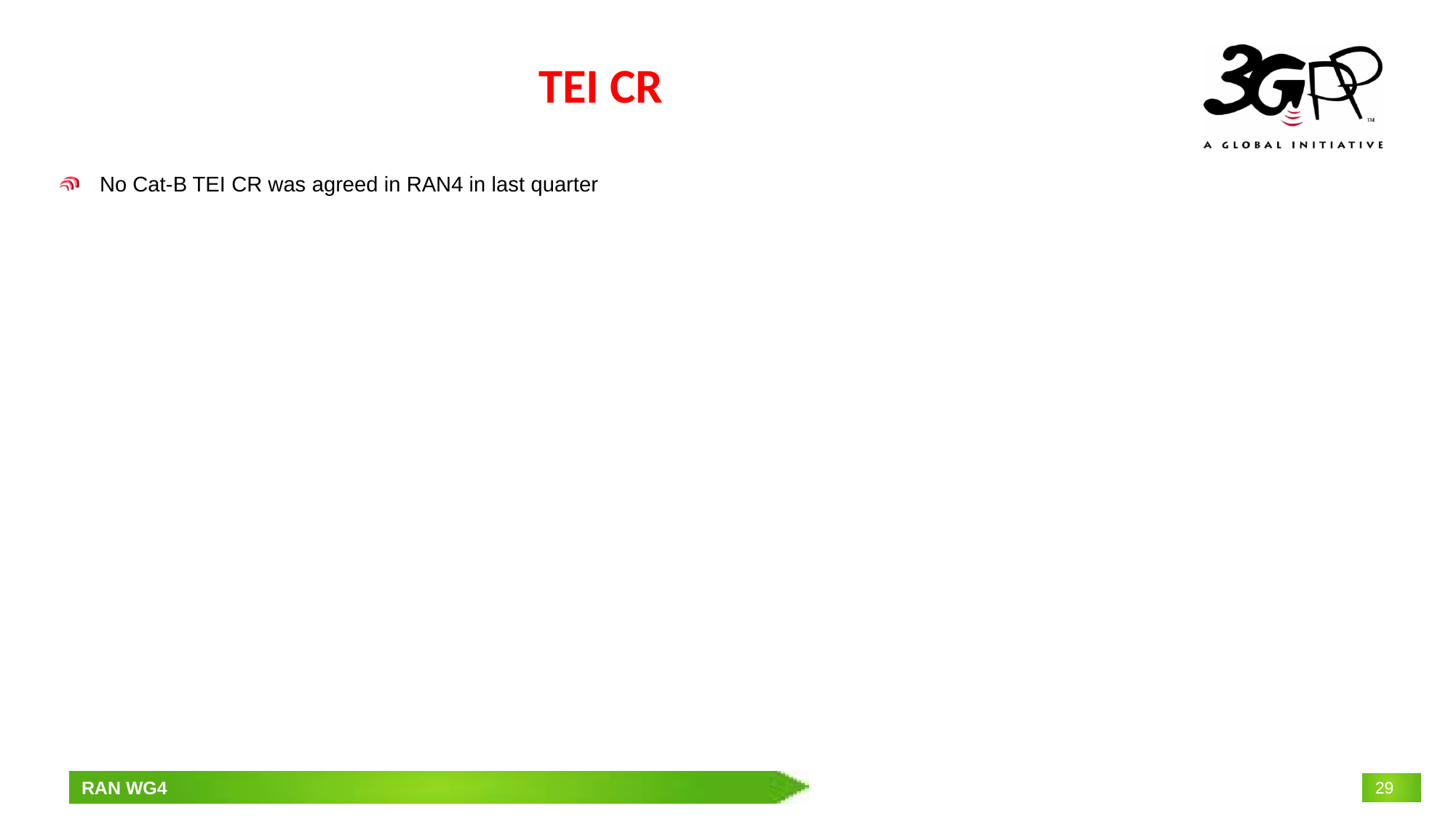

# TEI CR
No Cat-B TEI CR was agreed in RAN4 in last quarter